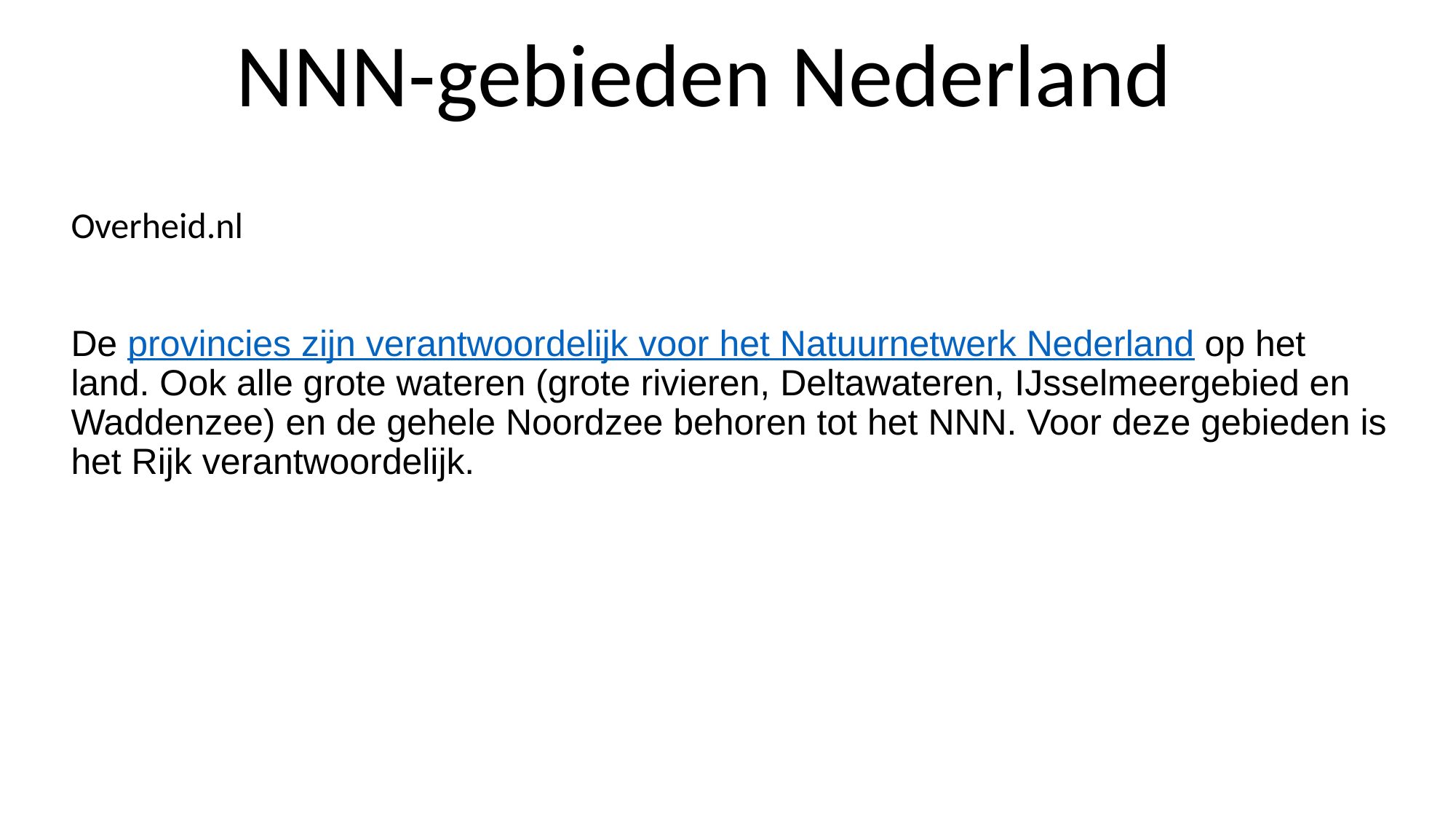

# NNN-gebieden Nederland
Overheid.nl
De provincies zijn verantwoordelijk voor het Natuurnetwerk Nederland op het land. Ook alle grote wateren (grote rivieren, Deltawateren, IJsselmeergebied en Waddenzee) en de gehele Noordzee behoren tot het NNN. Voor deze gebieden is het Rijk verantwoordelijk.